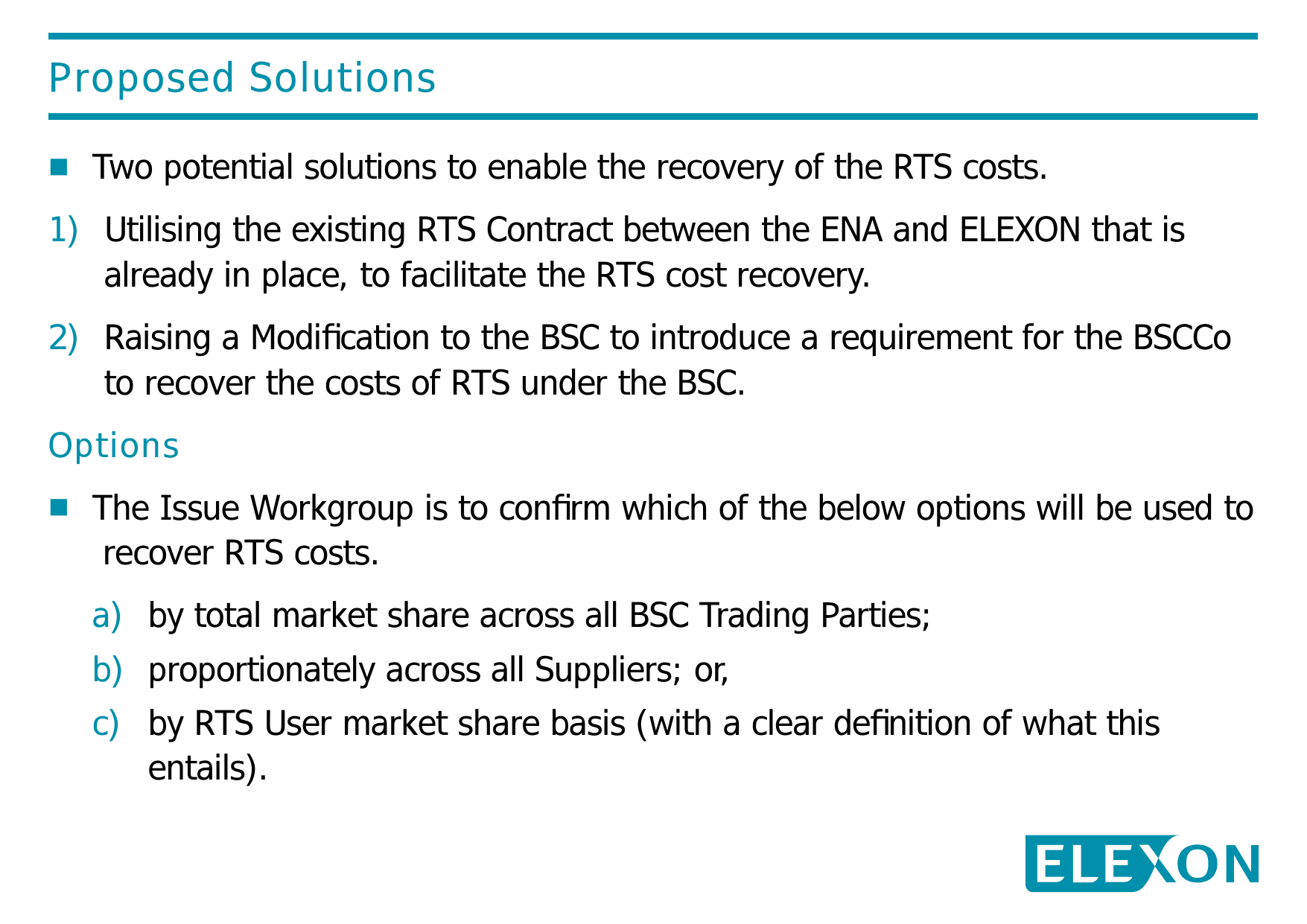

# Proposed Solutions
Two potential solutions to enable the recovery of the RTS costs.
Utilising the existing RTS Contract between the ENA and ELEXON that is already in place, to facilitate the RTS cost recovery.
Raising a Modification to the BSC to introduce a requirement for the BSCCo to recover the costs of RTS under the BSC.
Options
The Issue Workgroup is to confirm which of the below options will be used to  recover RTS costs.
by total market share across all BSC Trading Parties;
proportionately across all Suppliers; or,
by RTS User market share basis (with a clear definition of what this entails).